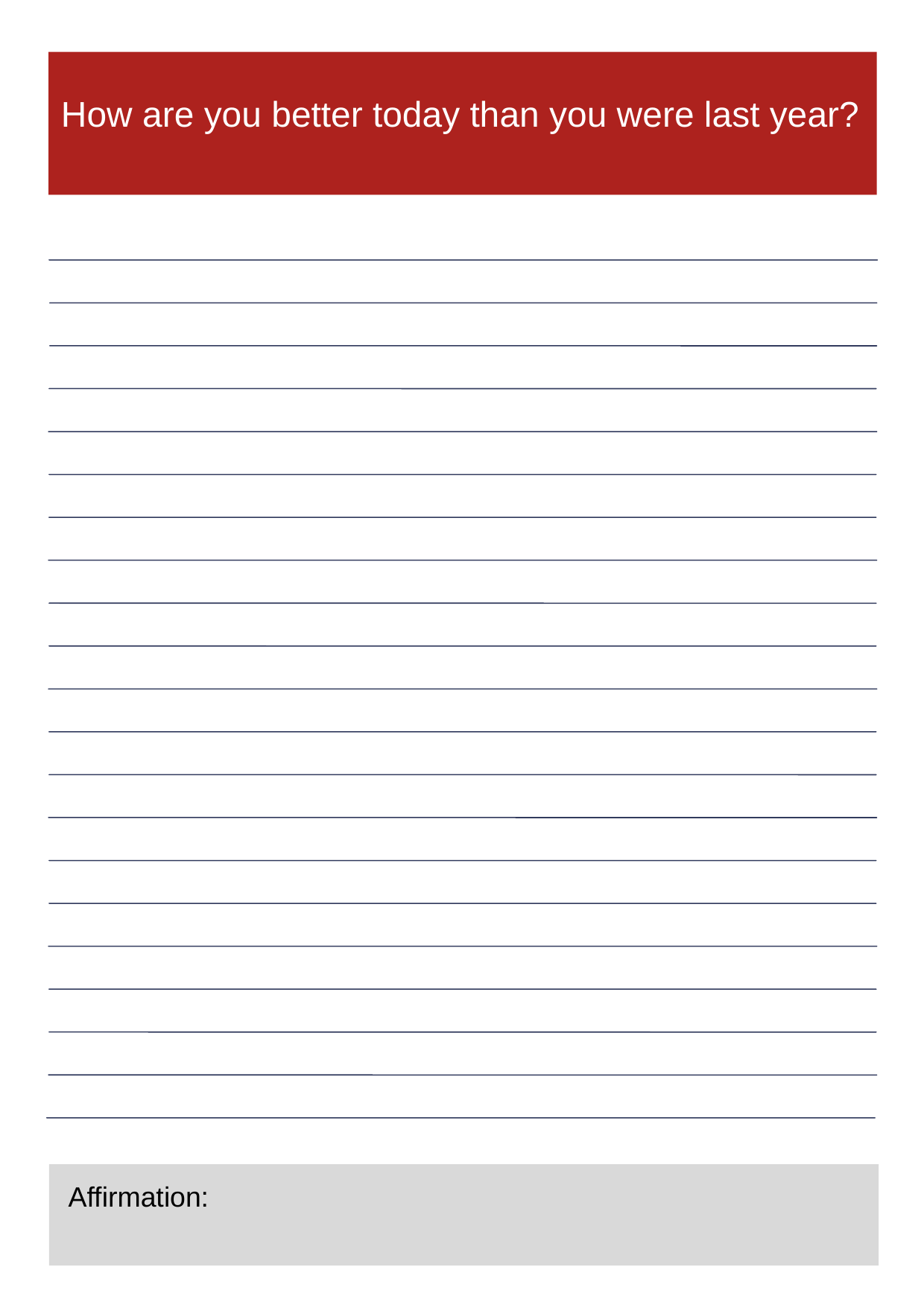

How are you better today than you were last year?

Affirmation: